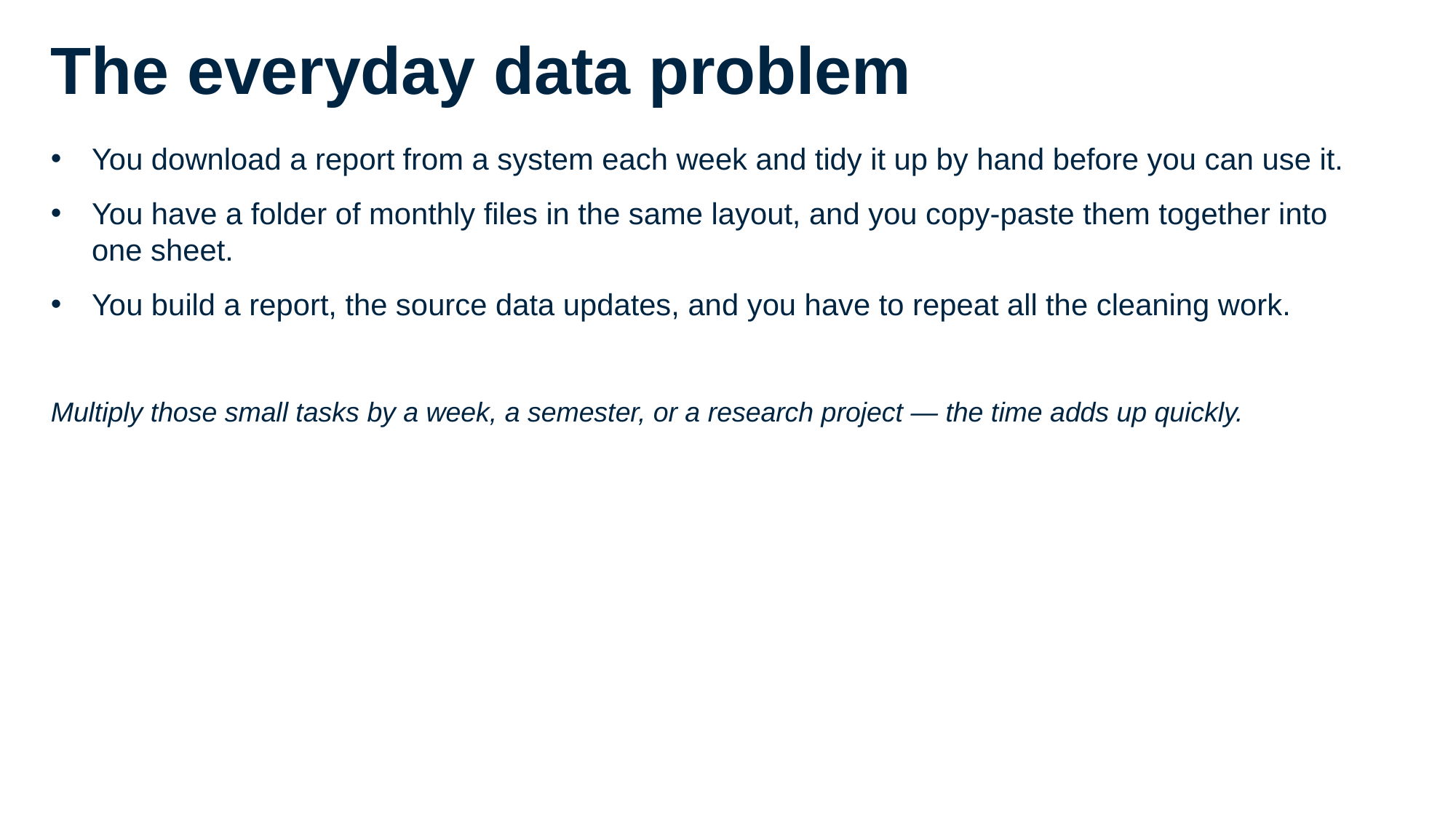

# The everyday data problem
You download a report from a system each week and tidy it up by hand before you can use it.
You have a folder of monthly files in the same layout, and you copy-paste them together into one sheet.
You build a report, the source data updates, and you have to repeat all the cleaning work.

Multiply those small tasks by a week, a semester, or a research project — the time adds up quickly.